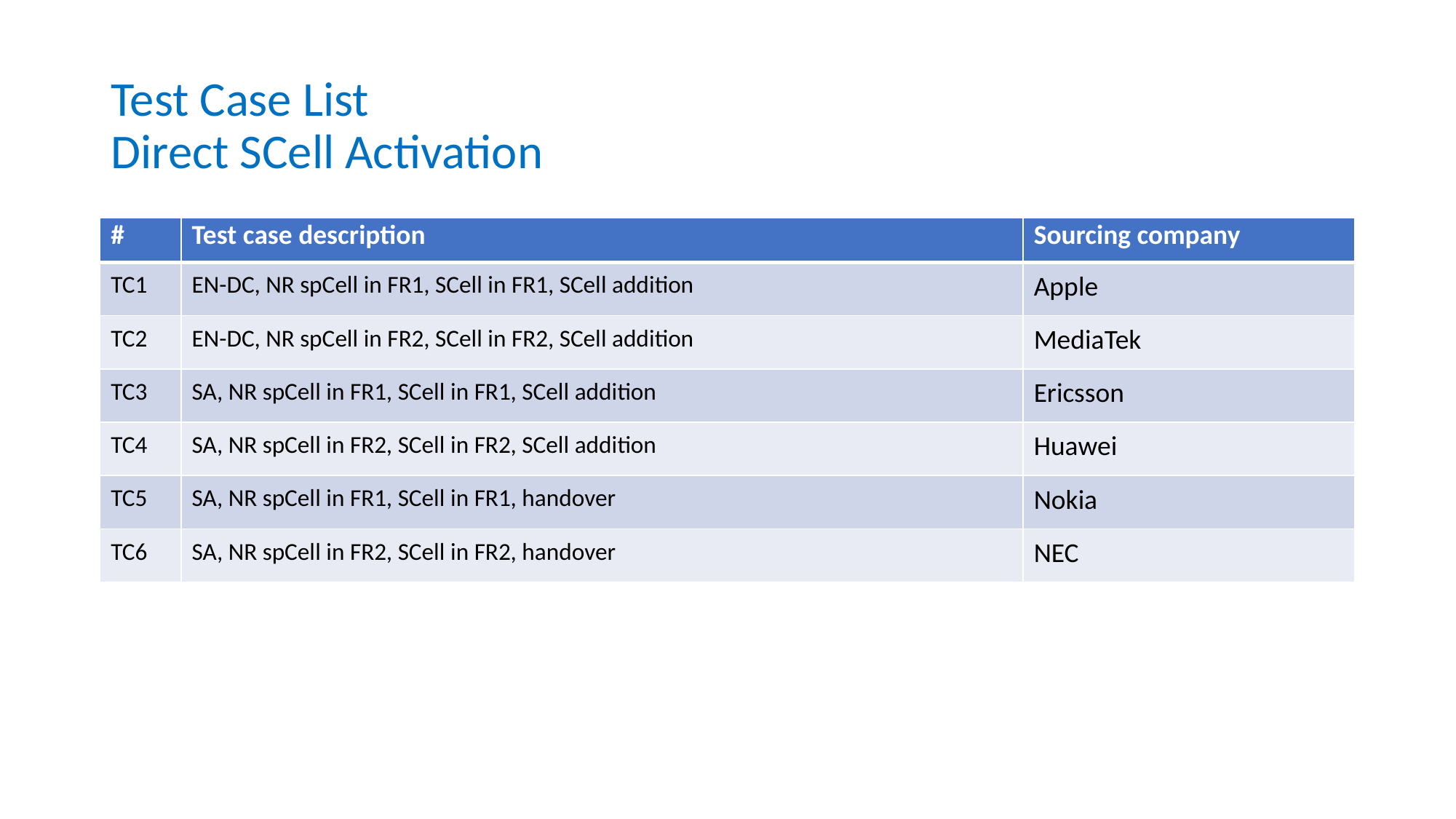

# Test Case List Direct SCell Activation
| # | Test case description | Sourcing company |
| --- | --- | --- |
| TC1 | EN-DC, NR spCell in FR1, SCell in FR1, SCell addition | Apple |
| TC2 | EN-DC, NR spCell in FR2, SCell in FR2, SCell addition | MediaTek |
| TC3 | SA, NR spCell in FR1, SCell in FR1, SCell addition | Ericsson |
| TC4 | SA, NR spCell in FR2, SCell in FR2, SCell addition | Huawei |
| TC5 | SA, NR spCell in FR1, SCell in FR1, handover | Nokia |
| TC6 | SA, NR spCell in FR2, SCell in FR2, handover | NEC |